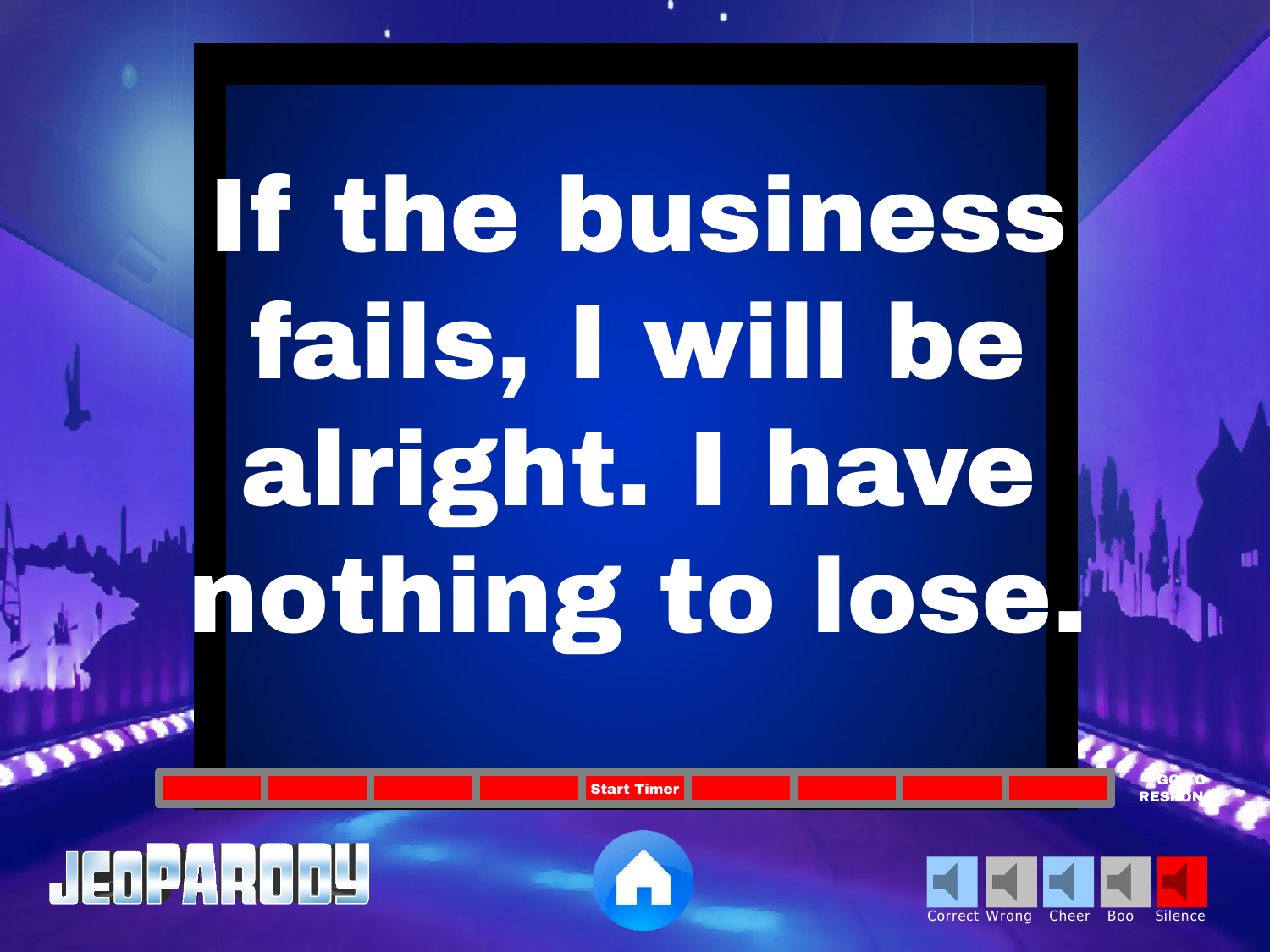

If the business fails, I will be alright. I have nothing to lose.